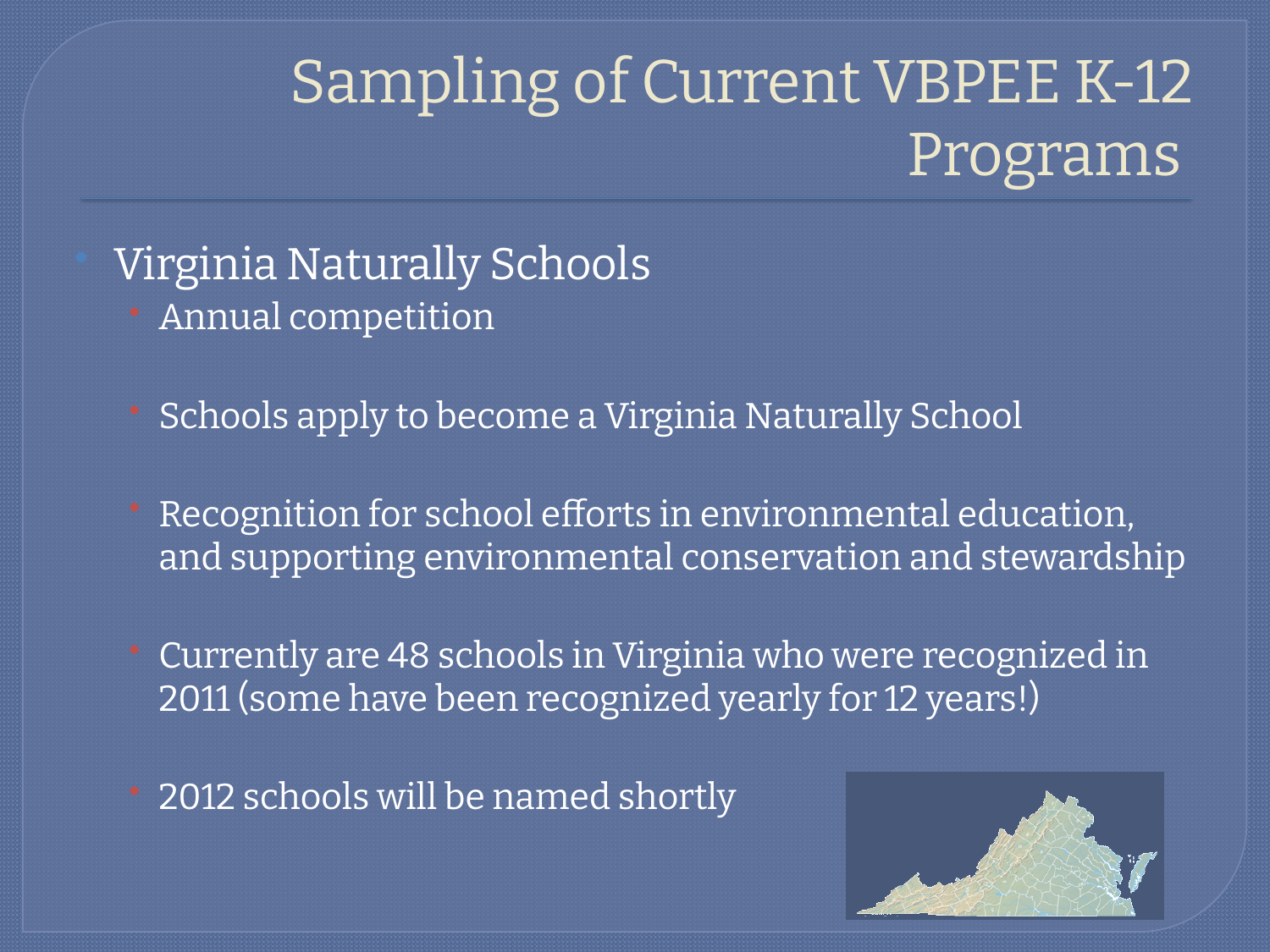

# Sampling of Current VBPEE K-12 Programs
Virginia Naturally Schools
Annual competition

Schools apply to become a Virginia Naturally School

Recognition for school efforts in environmental education,  and supporting environmental conservation and stewardship

Currently are 48 schools in Virginia who were recognized in 2011 (some have been recognized yearly for 12 years!)

2012 schools will be named shortly